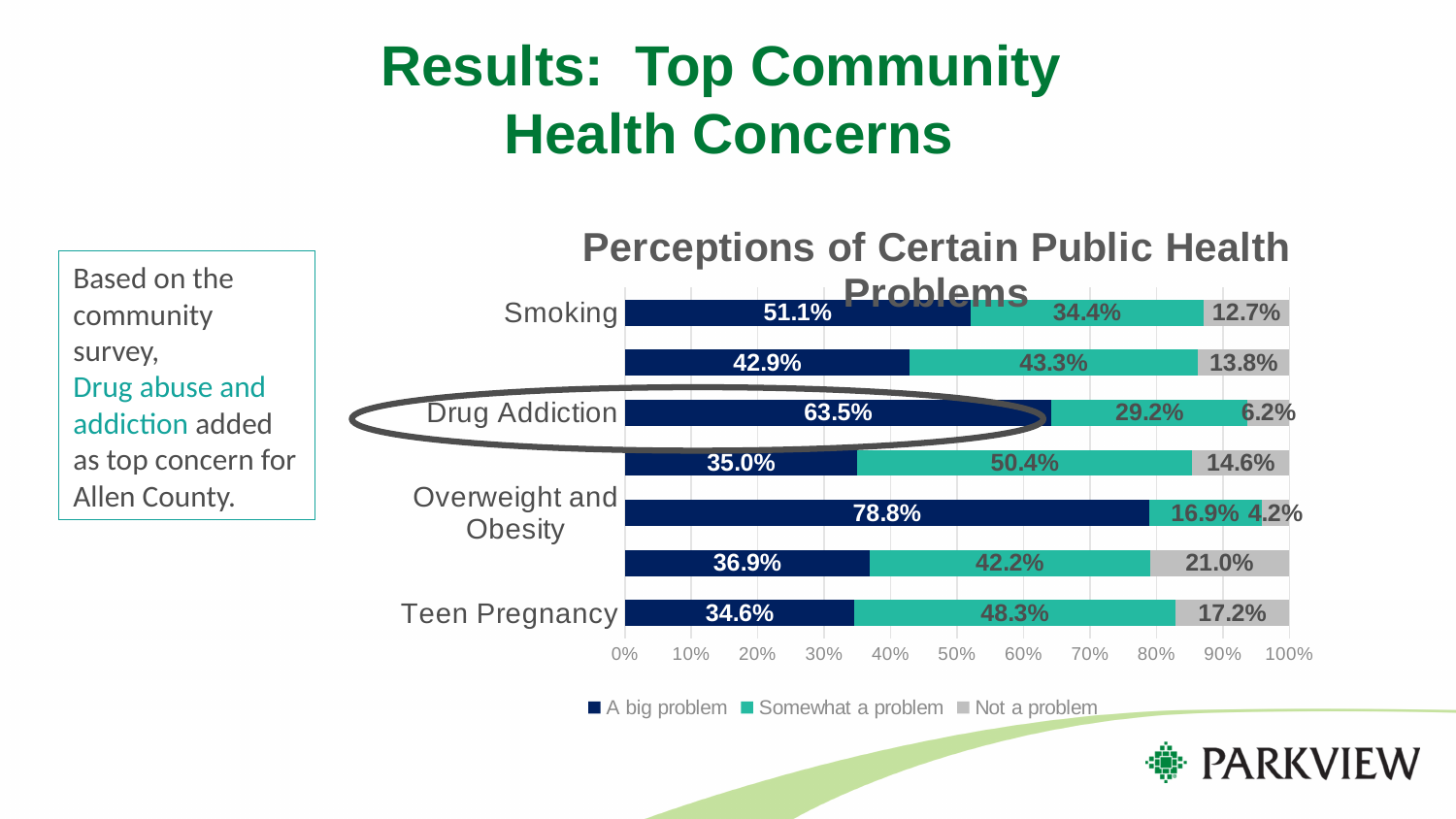

# Results:  Top Community Health Concerns

### Chart: Perceptions of Certain Public Health Problems

| Category | A big problem | Somewhat a problem | Not a problem |
|---|---|---|---|
| Teen Pregnancy | 0.346 | 0.483 | 0.172 |
| Stress, depression, and emotions | 0.369 | 0.422 | 0.21 |
| Overweight and Obesity | 0.788 | 0.169 | 0.042 |
| Road Accidents and Injuries | 0.35 | 0.504 | 0.146 |
| Drug Addiction | 0.635 | 0.292 | 0.062 |
| Alcohol | 0.429 | 0.433 | 0.138 |
| Smoking | 0.511 | 0.344 | 0.127 |
Based on the community survey,
Drug abuse and addiction added as top concern for Allen County.